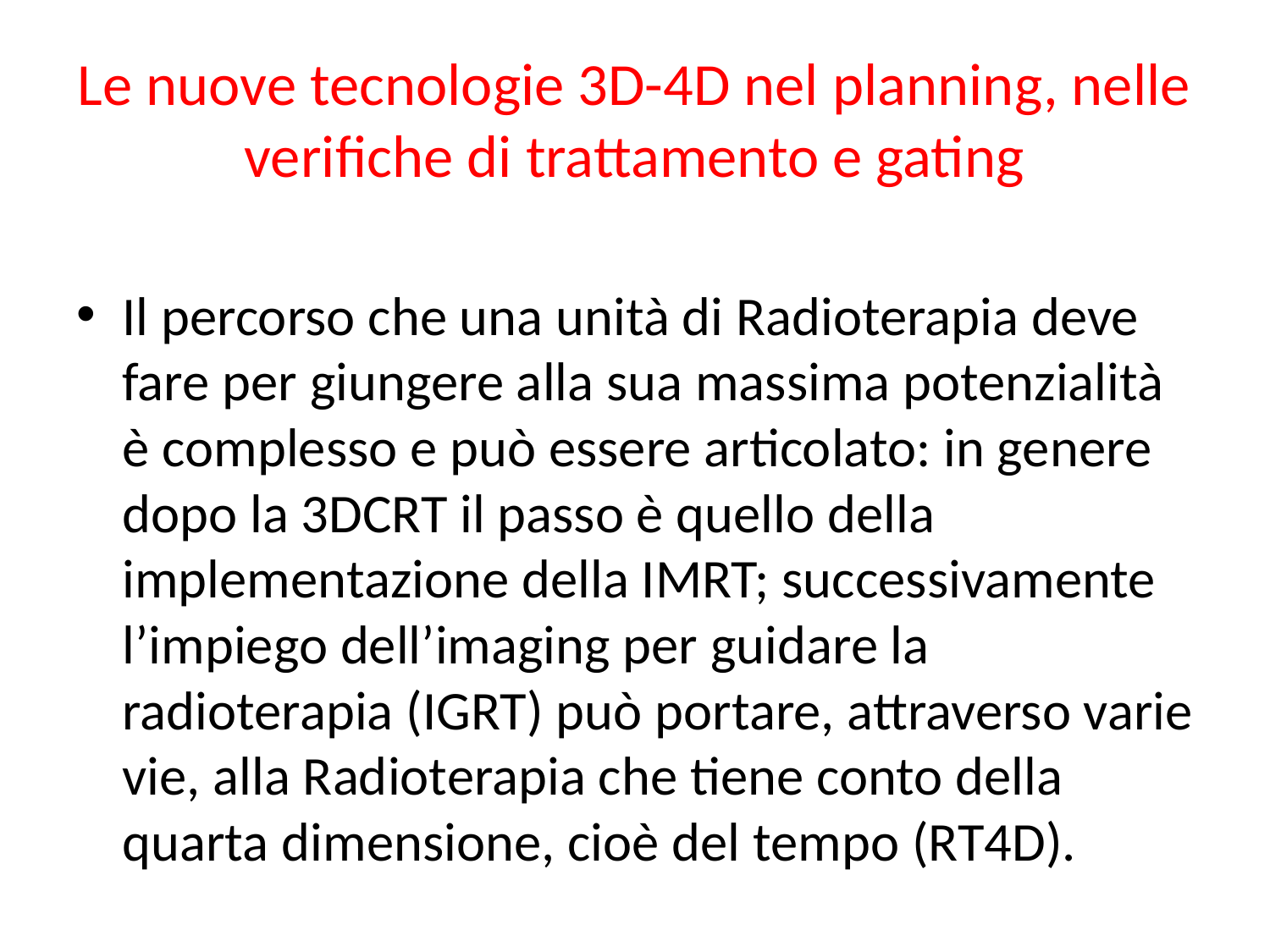

# Le nuove tecnologie 3D-4D nel planning, nelle verifiche di trattamento e gating
Il percorso che una unità di Radioterapia deve fare per giungere alla sua massima potenzialità è complesso e può essere articolato: in genere dopo la 3DCRT il passo è quello della implementazione della IMRT; successivamente l’impiego dell’imaging per guidare la radioterapia (IGRT) può portare, attraverso varie vie, alla Radioterapia che tiene conto della quarta dimensione, cioè del tempo (RT4D).